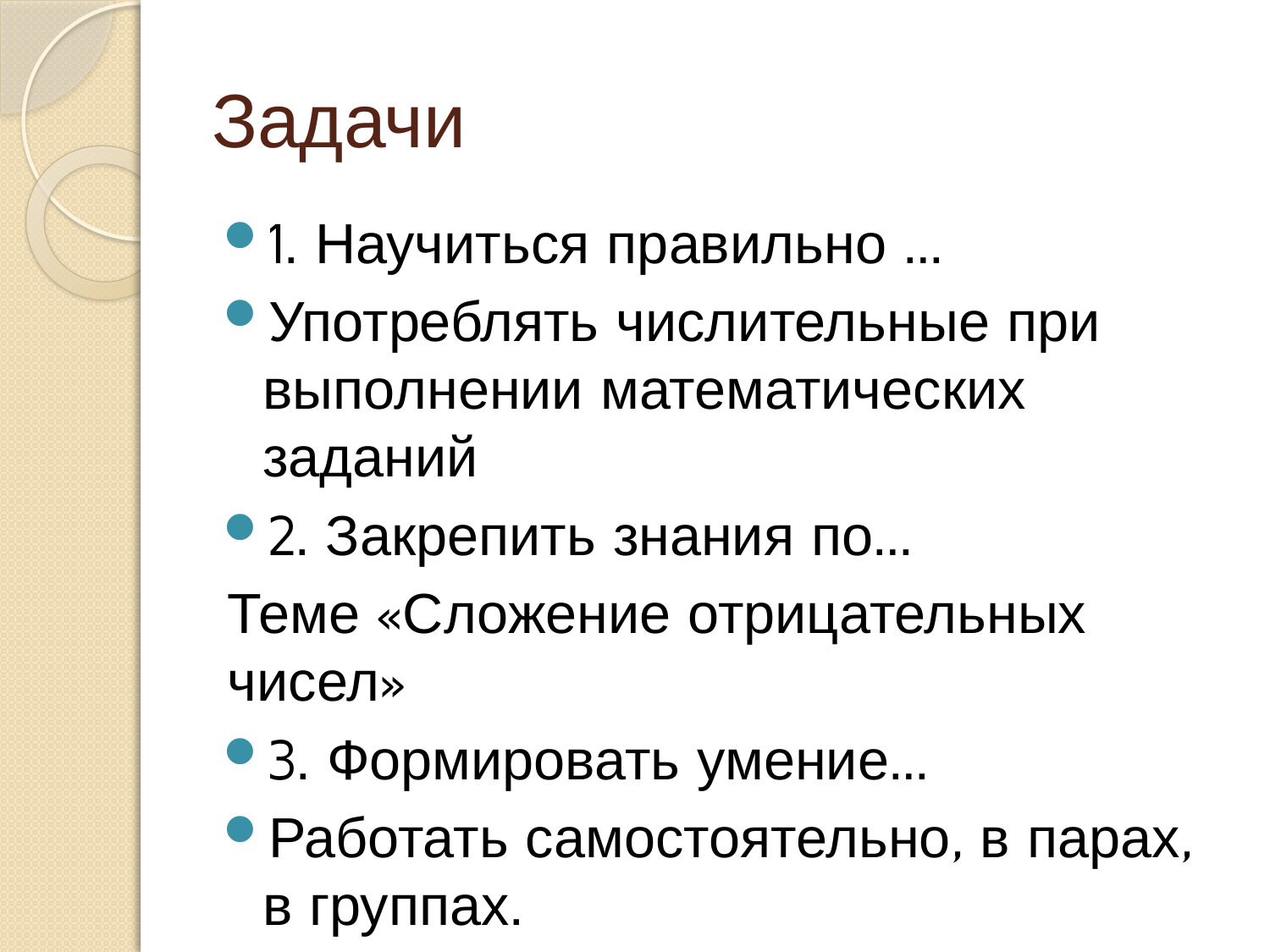

# Задачи
1. Научиться правильно …
Употреблять числительные при выполнении математических заданий
2. Закрепить знания по…
Теме «Сложение отрицательных чисел»
3. Формировать умение…
Работать самостоятельно, в парах, в группах.